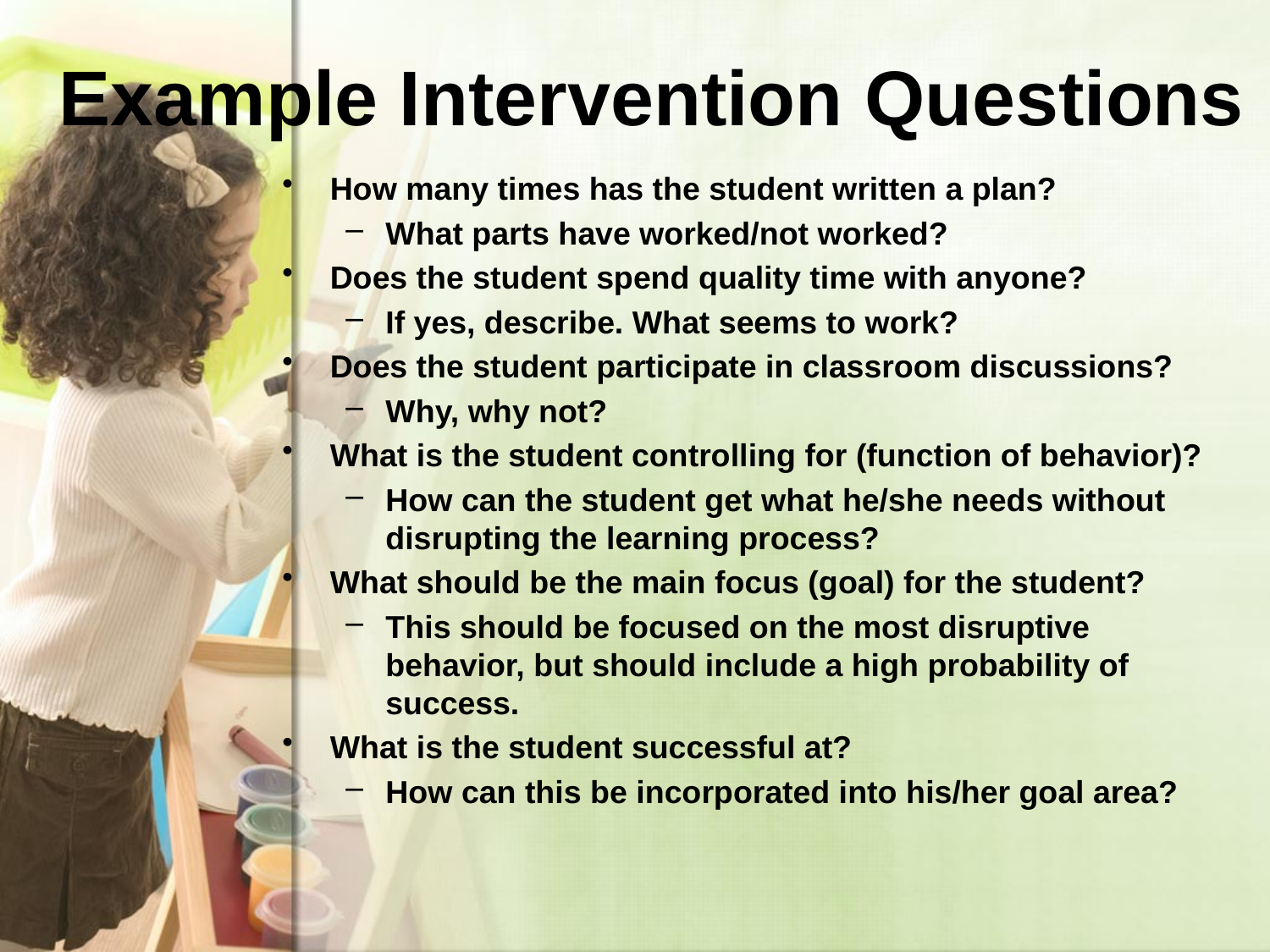

# Example Intervention Questions
How many times has the student written a plan?
What parts have worked/not worked?
Does the student spend quality time with anyone?
If yes, describe. What seems to work?
Does the student participate in classroom discussions?
Why, why not?
What is the student controlling for (function of behavior)?
How can the student get what he/she needs without disrupting the learning process?
What should be the main focus (goal) for the student?
This should be focused on the most disruptive behavior, but should include a high probability of success.
What is the student successful at?
How can this be incorporated into his/her goal area?